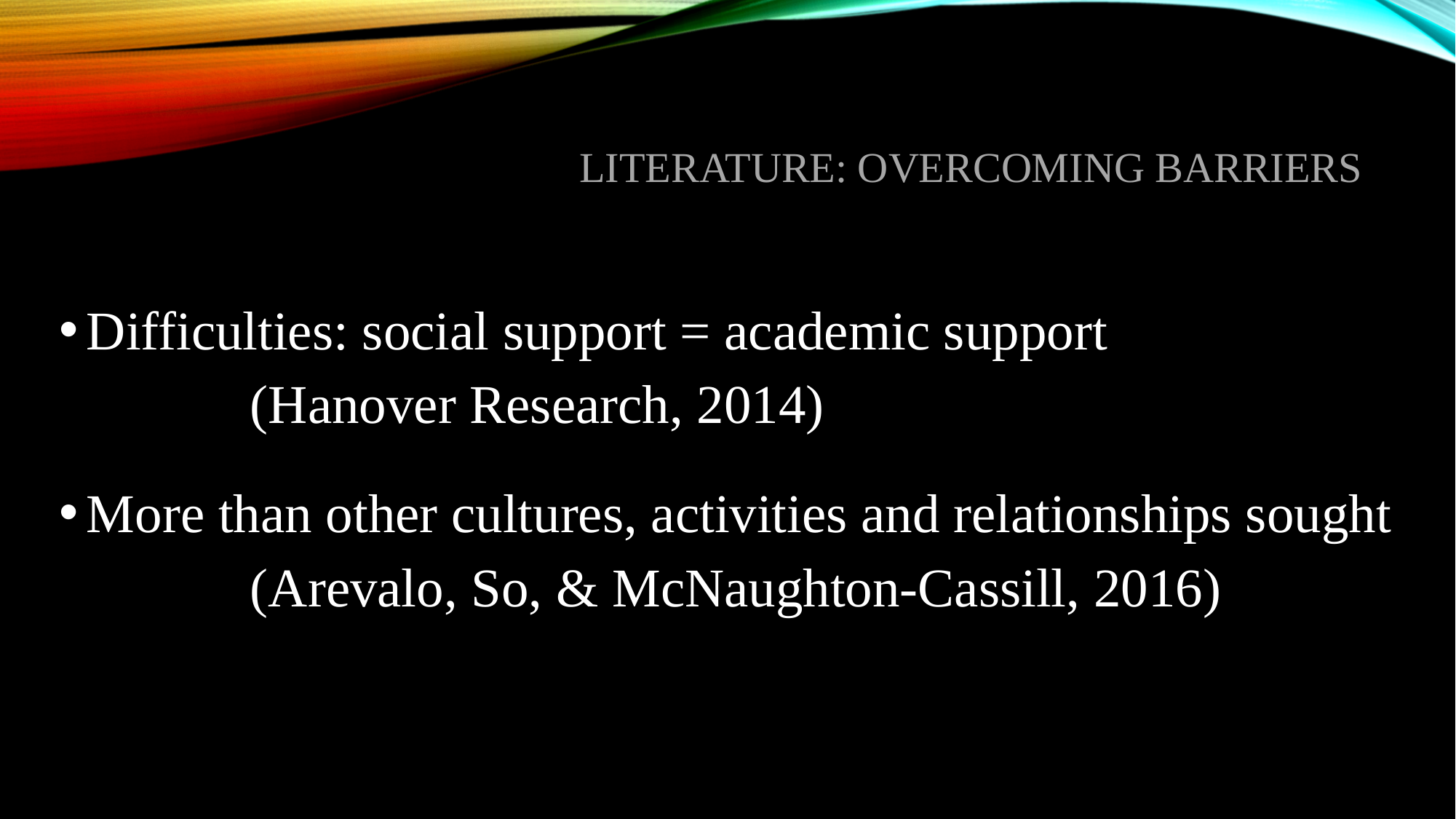

# Literature: overcoming barriers
Difficulties: social support = academic support
              (Hanover Research, 2014)

More than other cultures, activities and relationships sought
              (Arevalo, So, & McNaughton-Cassill, 2016)